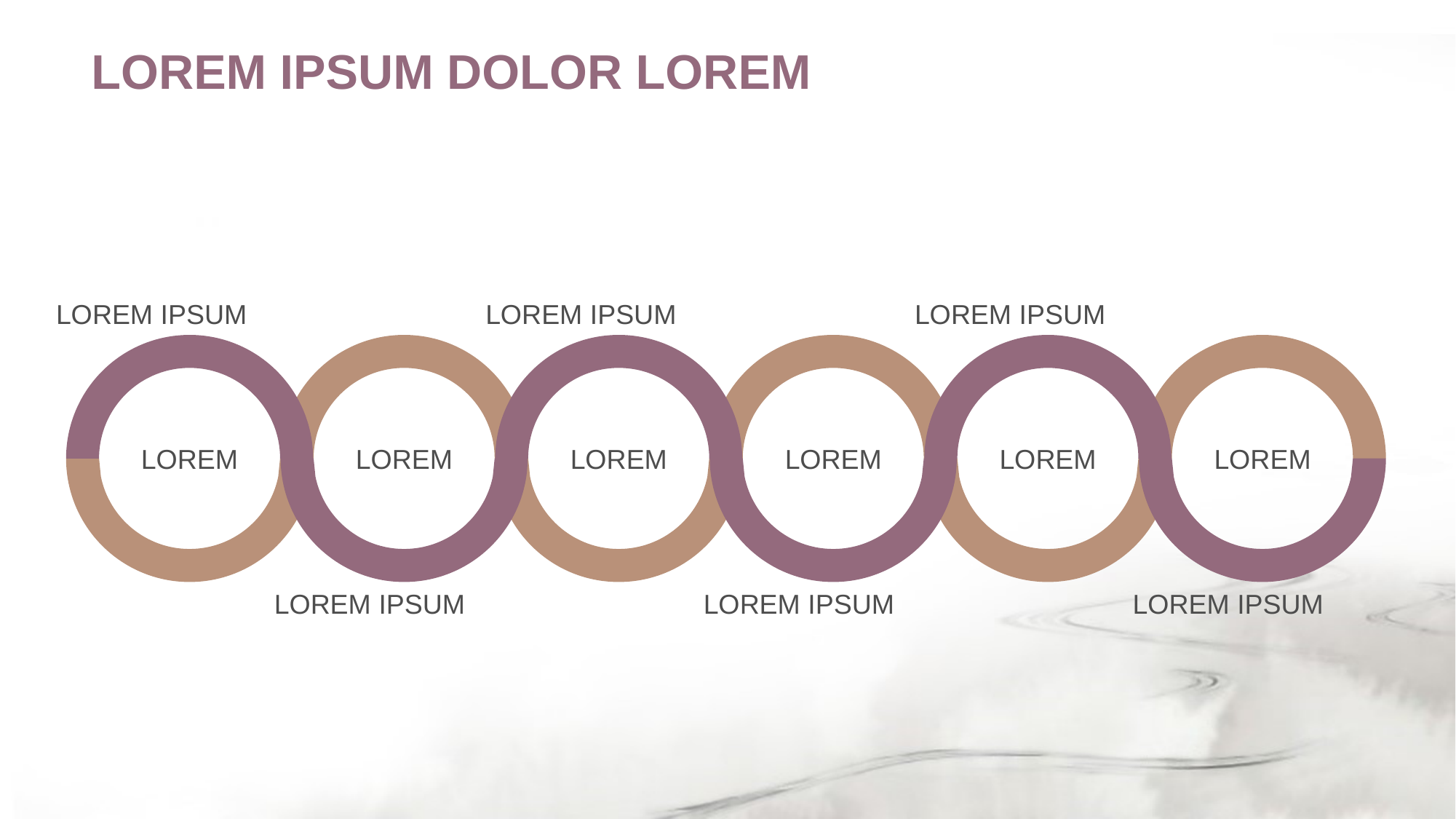

LOREM IPSUM DOLOR LOREM
LOREM IPSUM
LOREM IPSUM
LOREM IPSUM

LOREM
LOREM
LOREM
LOREM
LOREM
LOREM
LOREM IPSUM
LOREM IPSUM
LOREM IPSUM